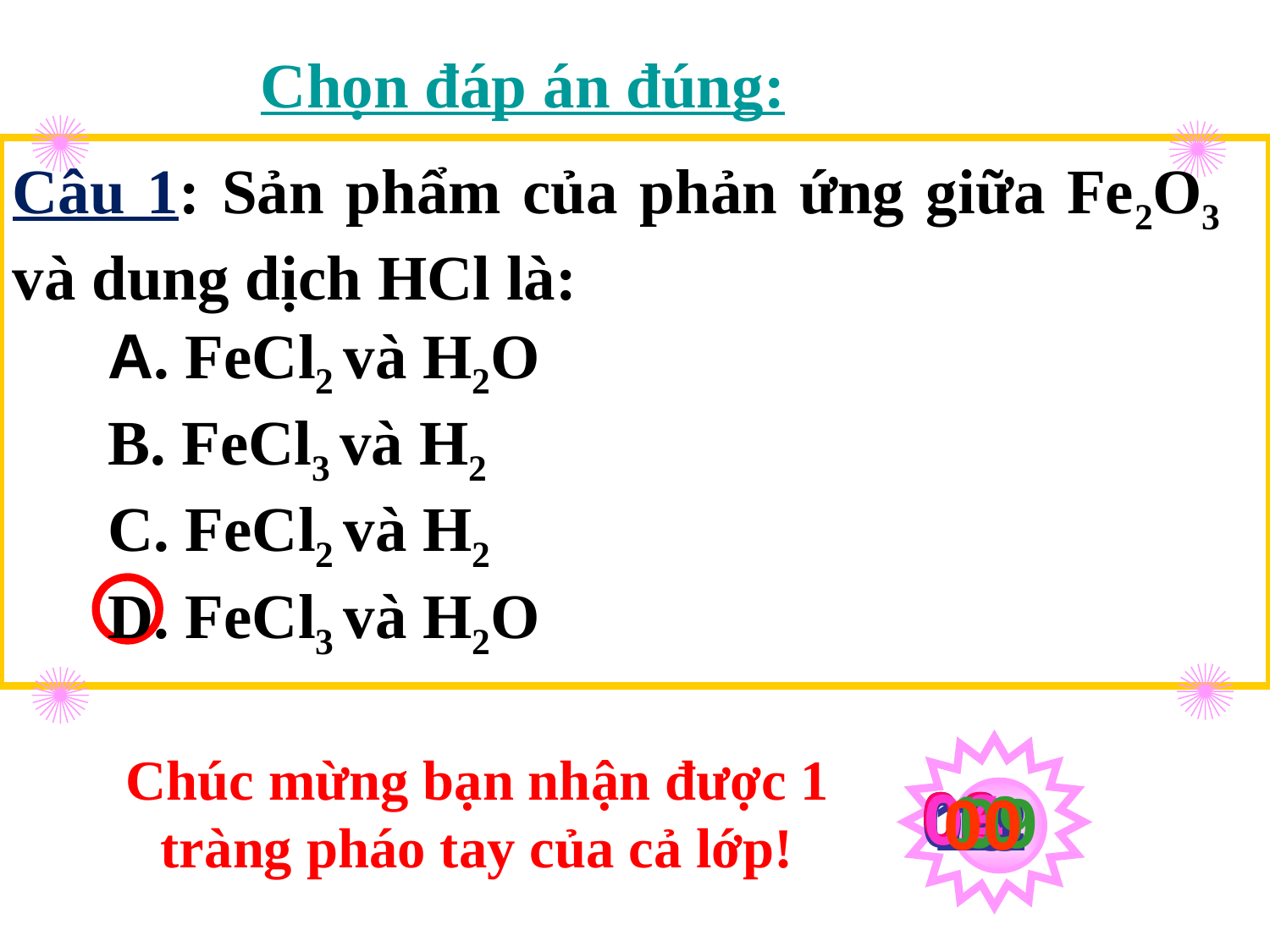

Chọn đáp án đúng:

Câu 1: Sản phẩm của phản ứng giữa Fe2O3   và dung dịch HCl là:
A. FeCl2 và H2O
B. FeCl3 và H2
C. FeCl2 và H2
D. FeCl3 và H2O

Chúc mừng bạn nhận được 1 tràng pháo tay của cả lớp!

10
02
06
08
01
03
04
05
07
11
15
12
13
14
09
00